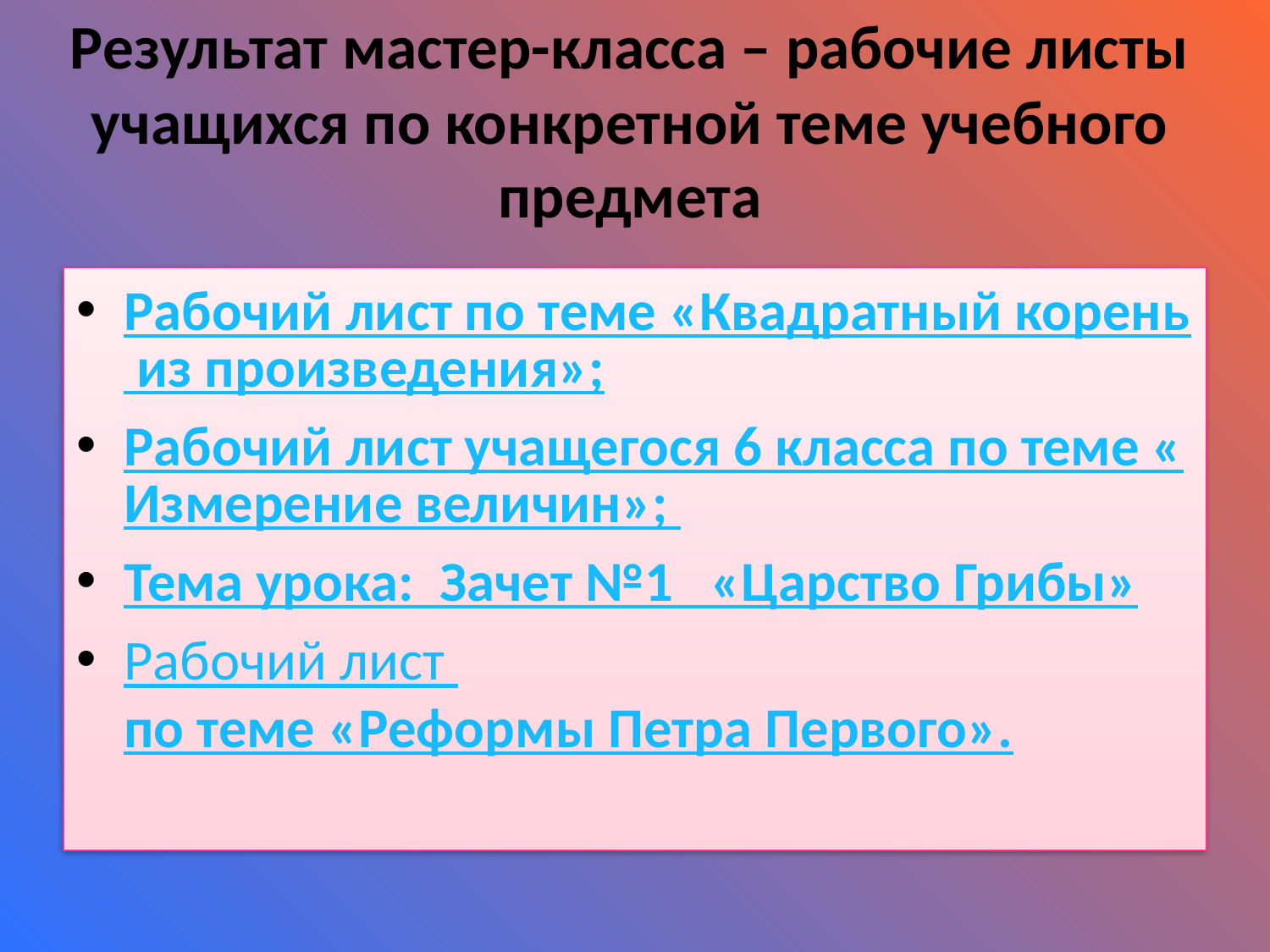

# Результат мастер-класса – рабочие листы учащихся по конкретной теме учебного предмета
Рабочий лист по теме «Квадратный корень из произведения»;
Рабочий лист учащегося 6 класса по теме «Измерение величин»;
Тема урока:  Зачет №1   «Царство Грибы»
Рабочий лист по теме «Реформы Петра Первого».